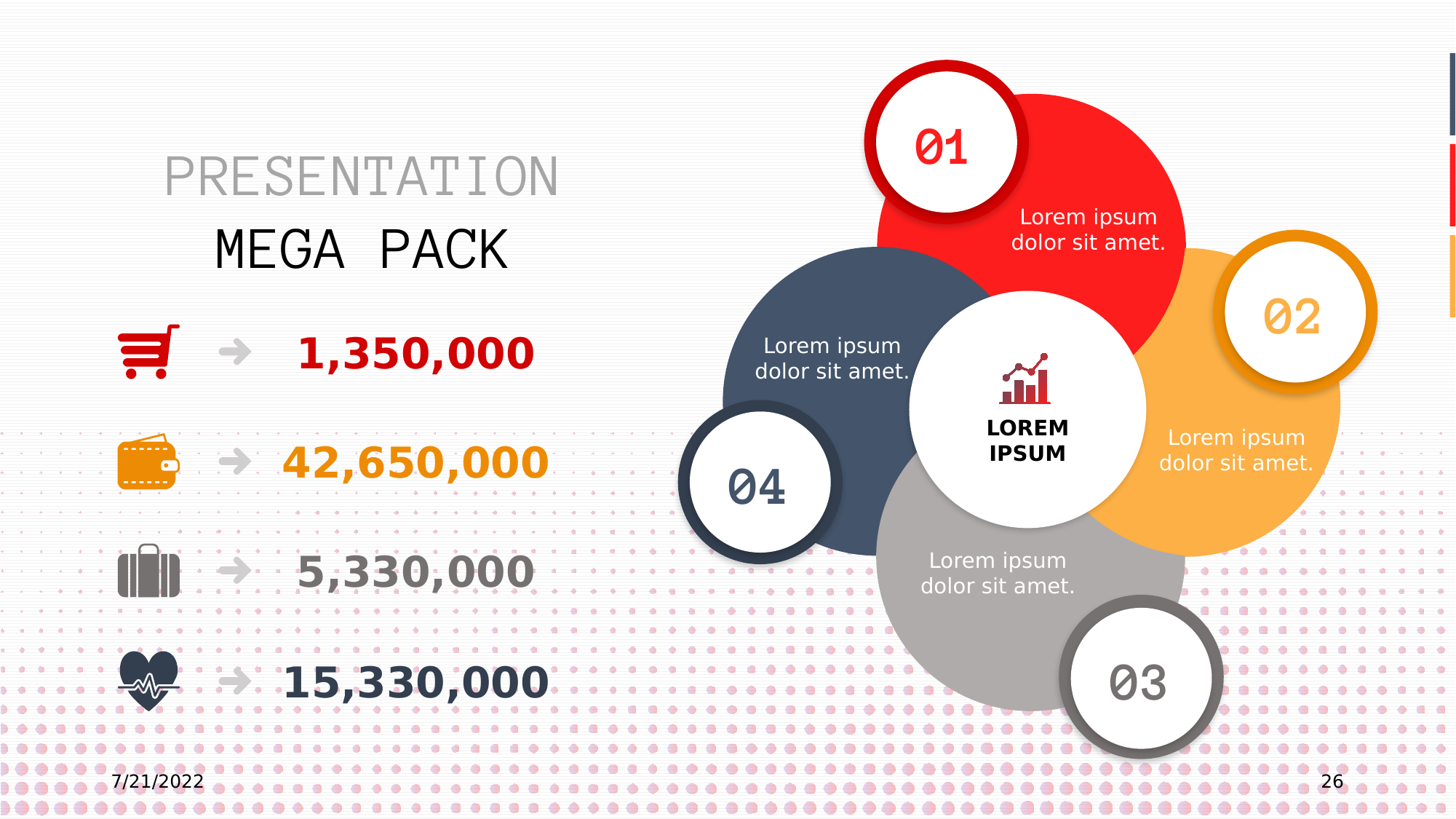

01

PRESENTATION
MEGA PACK
Lorem ipsum dolor sit amet.

02

1,350,000
Lorem ipsum dolor sit amet.

04
LOREM IPSUM
Lorem ipsum dolor sit amet.

42,650,000

5,330,000
Lorem ipsum dolor sit amet.

03

15,330,000

7/21/2022
26